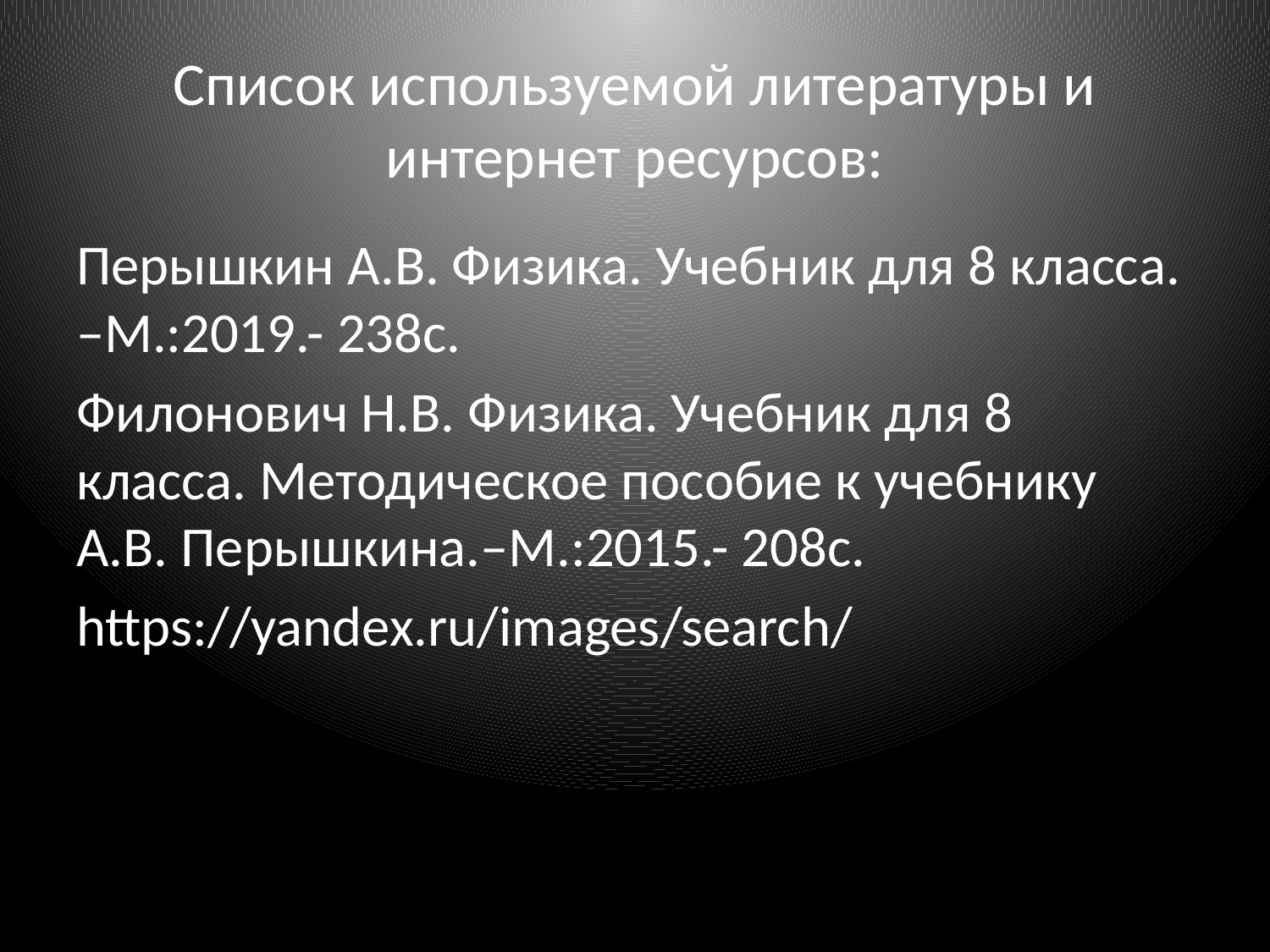

# Список используемой литературы и интернет ресурсов:
Перышкин А.В. Физика. Учебник для 8 класса. –М.:2019.- 238с.
Филонович Н.В. Физика. Учебник для 8 класса. Методическое пособие к учебнику А.В. Перышкина.–М.:2015.- 208с.
https://yandex.ru/images/search/